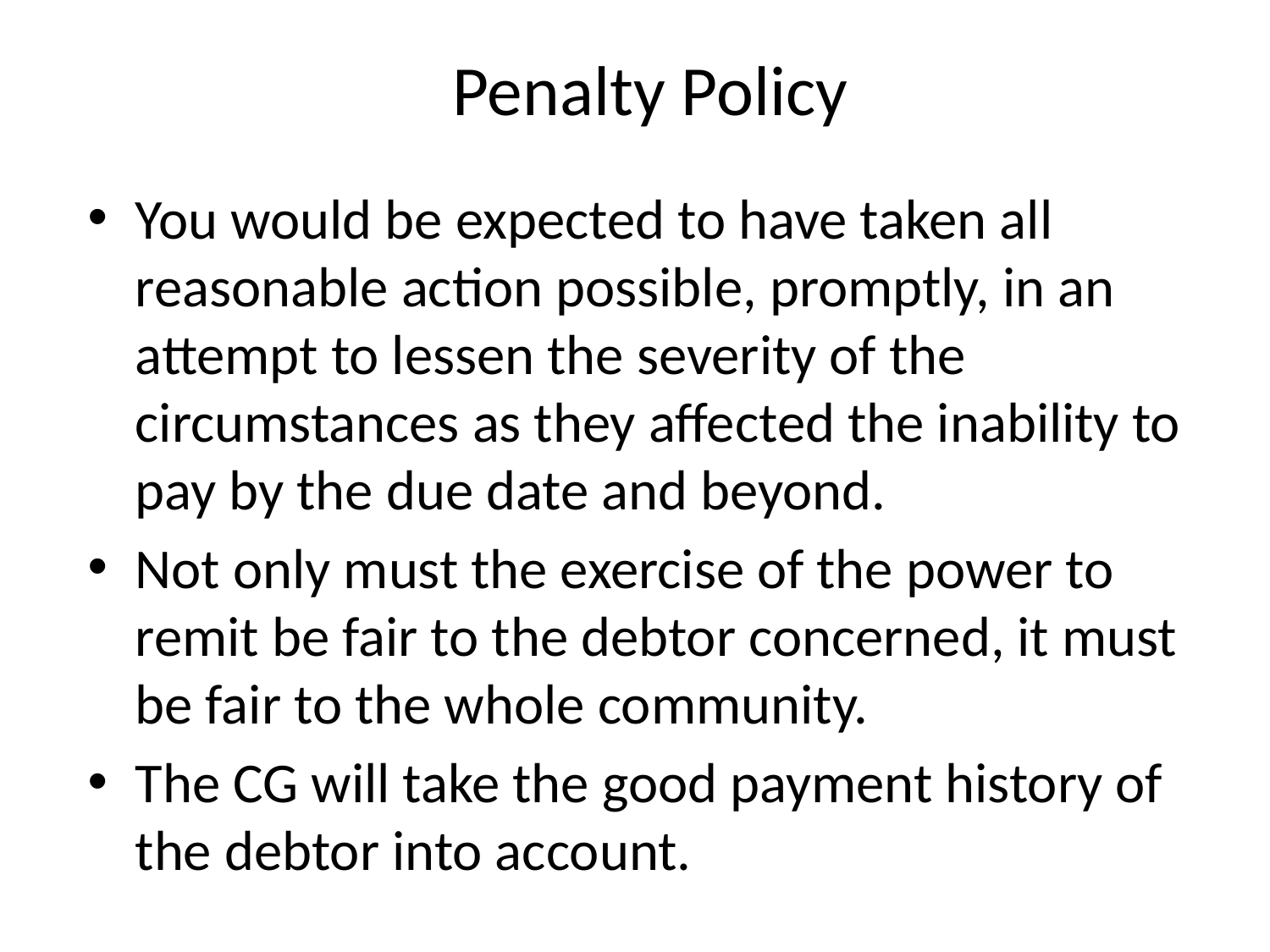

# Penalty Policy
You would be expected to have taken all reasonable action possible, promptly, in an attempt to lessen the severity of the circumstances as they affected the inability to pay by the due date and beyond.
Not only must the exercise of the power to remit be fair to the debtor concerned, it must be fair to the whole community.
The CG will take the good payment history of the debtor into account.